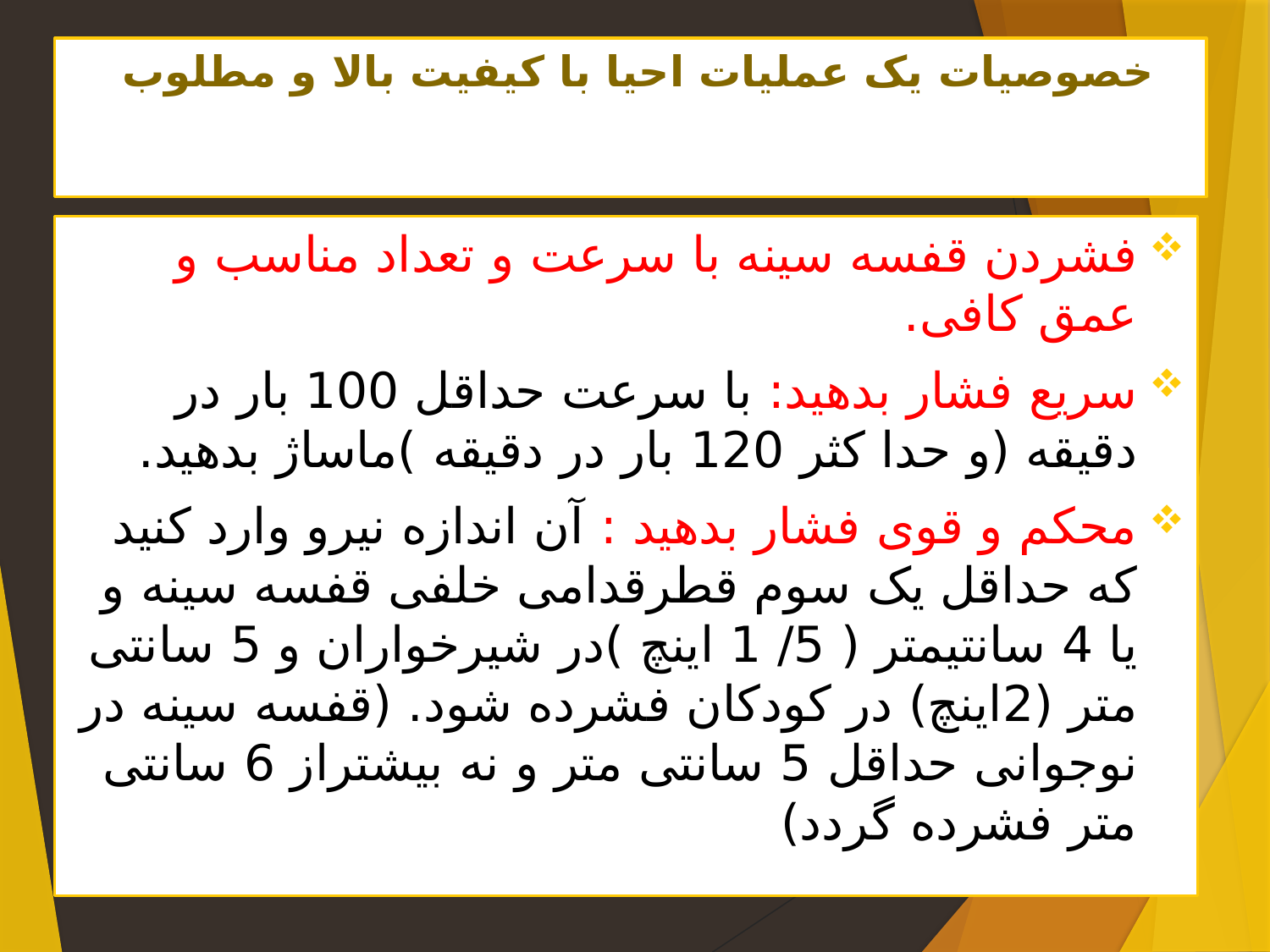

# خصوصیات یک عملیات احیا با کیفیت بالا و مطلوب
فشردن قفسه سینه با سرعت و تعداد مناسب و عمق کافی.
سریع فشار بدهید: با سرعت حداقل 100 بار در دقیقه (و حدا کثر 120 بار در دقیقه )ماساژ بدهید.
محکم و قوی فشار بدهید : آن اندازه نیرو وارد کنید که حداقل یک سوم قطرقدامی خلفی قفسه سینه و یا 4 سانتیمتر ( 5/ 1 اینچ )در شیرخواران و 5 سانتی متر (2اینچ) در کودکان فشرده شود. (قفسه سینه در نوجوانی حداقل 5 سانتی متر و نه بیشتراز 6 سانتی متر فشرده گردد)